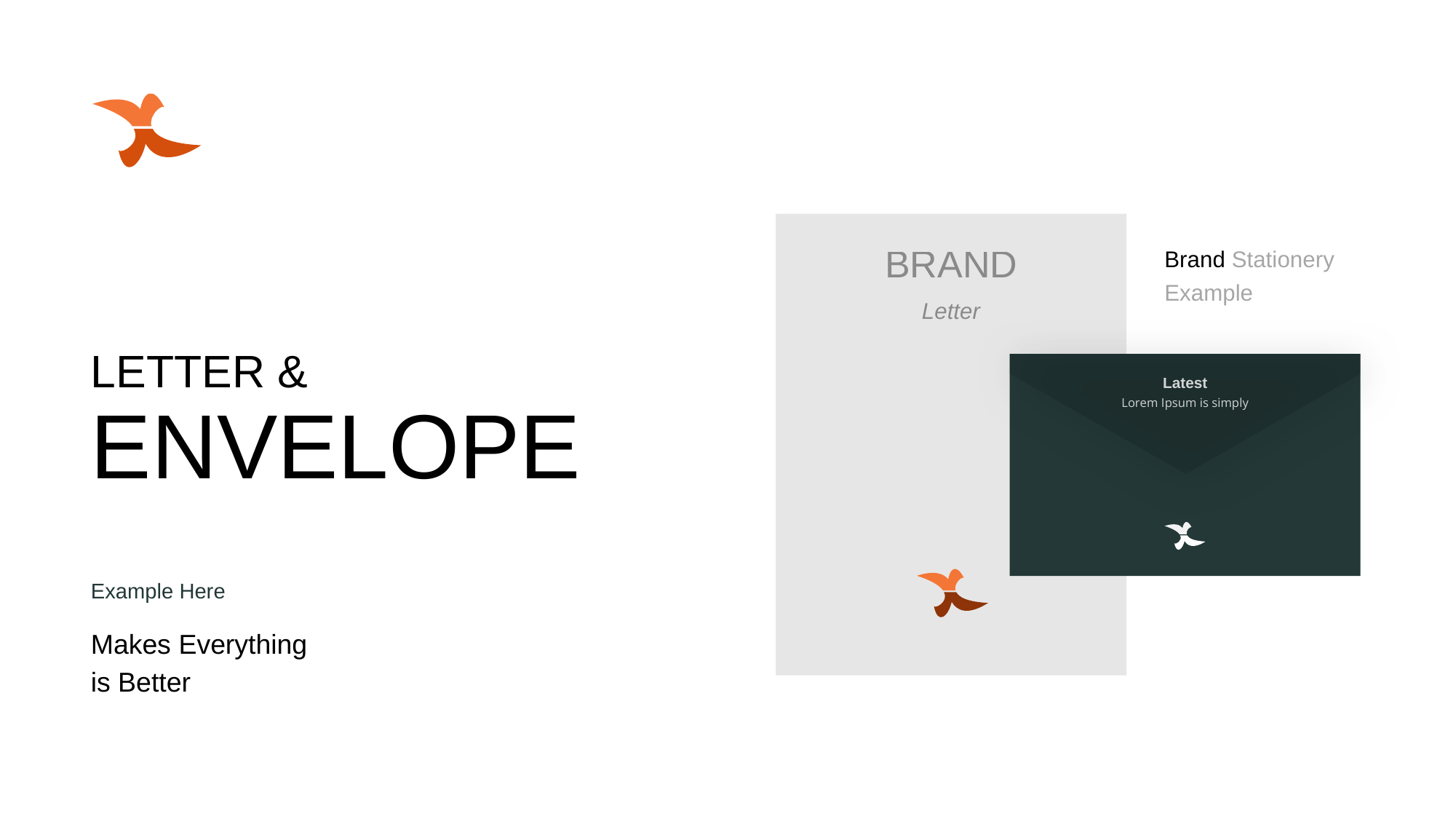

Brand Stationery Example
BRAND
Letter
LETTER &

Latest
Lorem Ipsum is simply
ENVELOPE

Example Here

Makes Everything
is Better